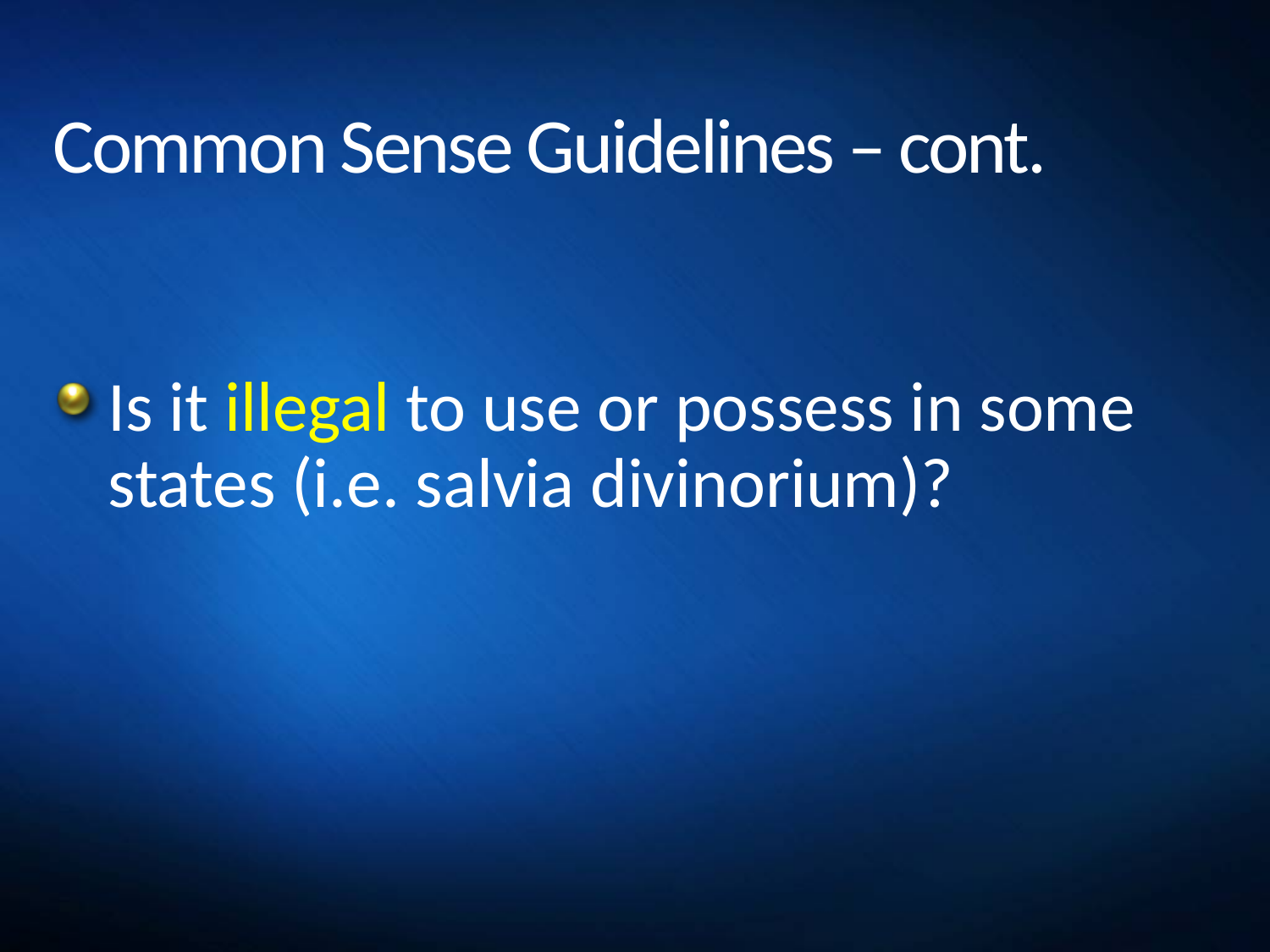

# Common Sense Guidelines – cont.
Is it illegal to use or possess in some states (i.e. salvia divinorium)?